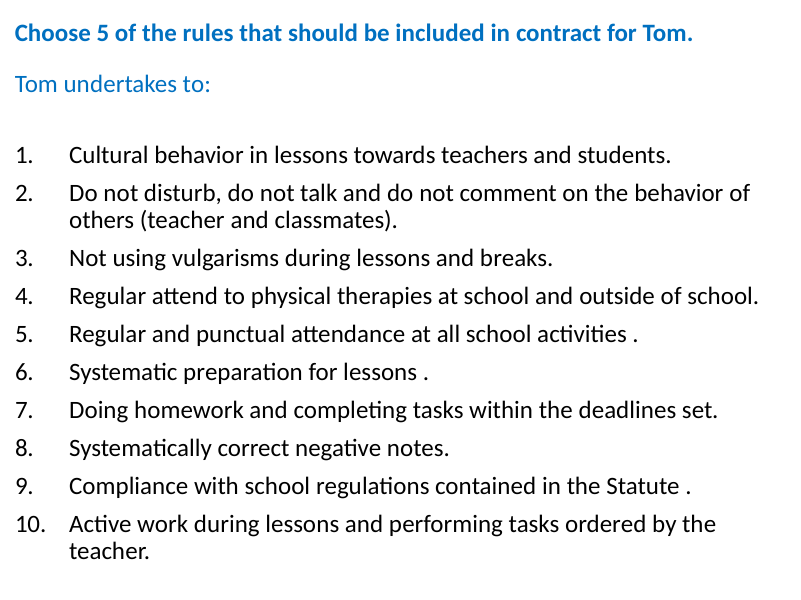

Choose 5 of the rules that should be included in contract for Tom.
Tom undertakes to:
Cultural behavior in lessons towards teachers and students.
Do not disturb, do not talk and do not comment on the behavior of others (teacher and classmates).
Not using vulgarisms during lessons and breaks.
Regular attend to physical therapies at school and outside of school.
Regular and punctual attendance at all school activities .
Systematic preparation for lessons .
Doing homework and completing tasks within the deadlines set.
Systematically correct negative notes.
Compliance with school regulations contained in the Statute .
Active work during lessons and performing tasks ordered by the teacher.